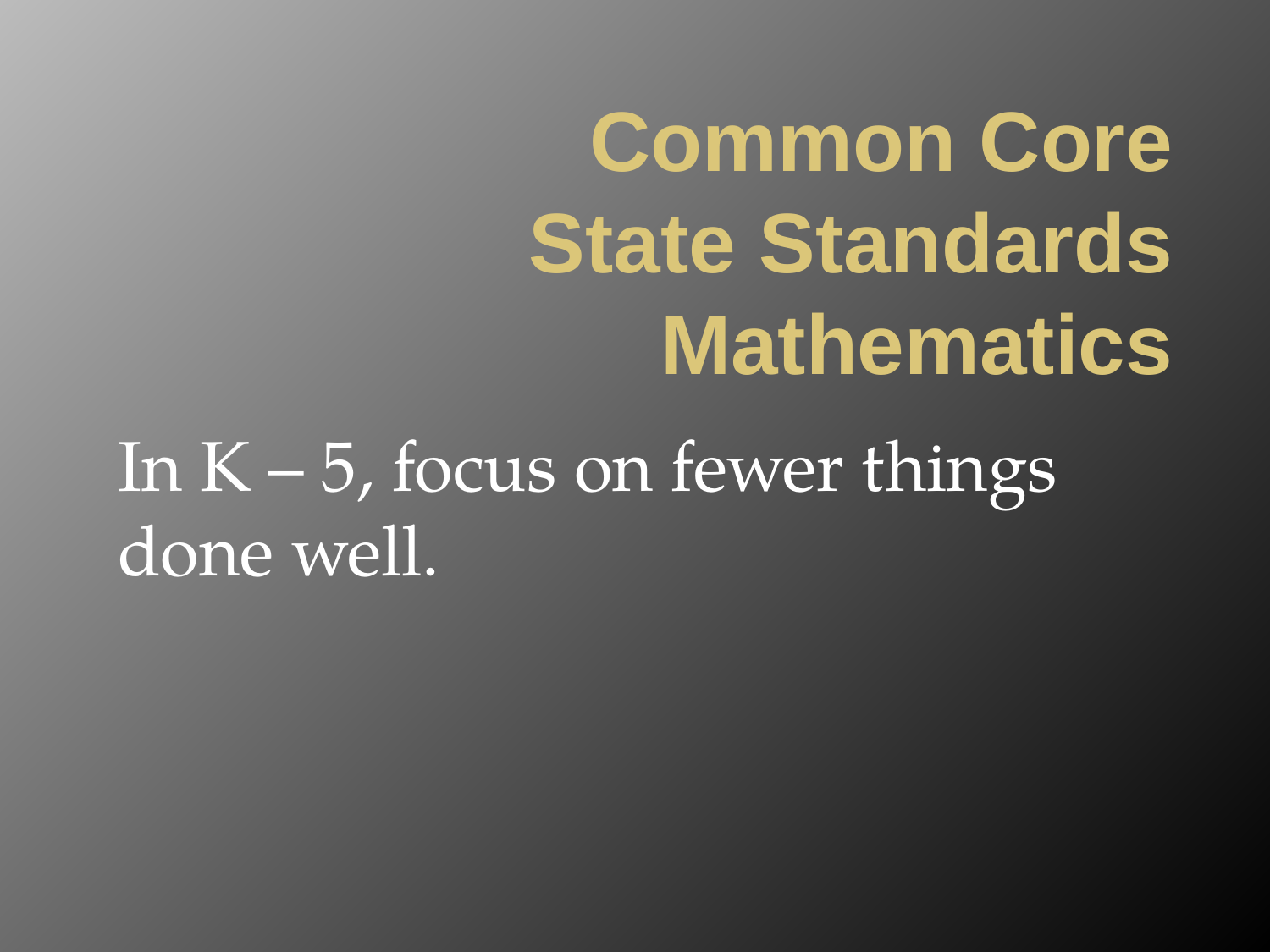

# Common Core State Standards Mathematics
In K – 5, focus on fewer things done well.